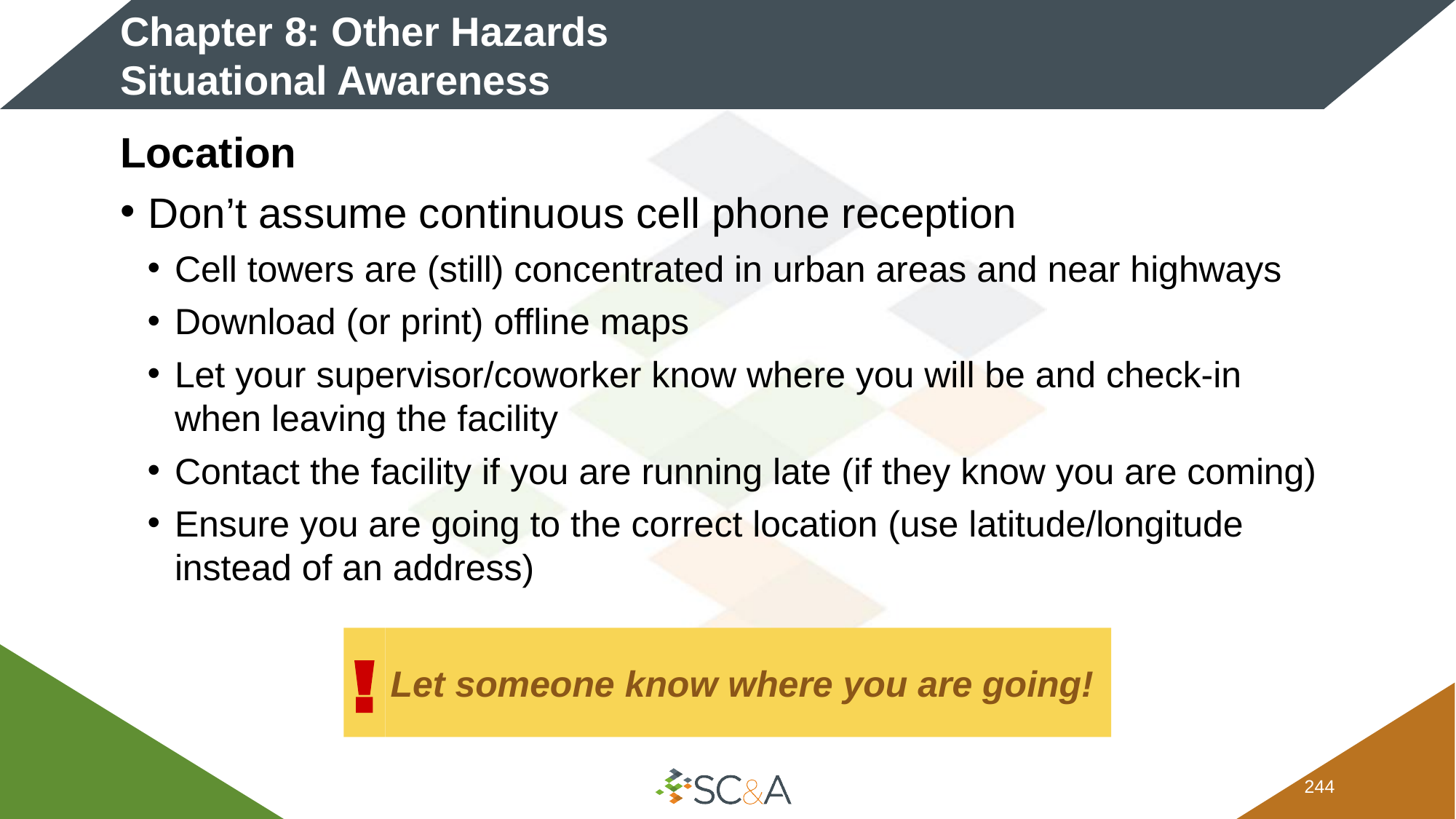

# Chapter 8: Other Hazards Situational Awareness
Location
Don’t assume continuous cell phone reception
Cell towers are (still) concentrated in urban areas and near highways
Download (or print) offline maps
Let your supervisor/coworker know where you will be and check-in when leaving the facility
Contact the facility if you are running late (if they know you are coming)
Ensure you are going to the correct location (use latitude/longitude instead of an address)
Let someone know where you are going!
!
244